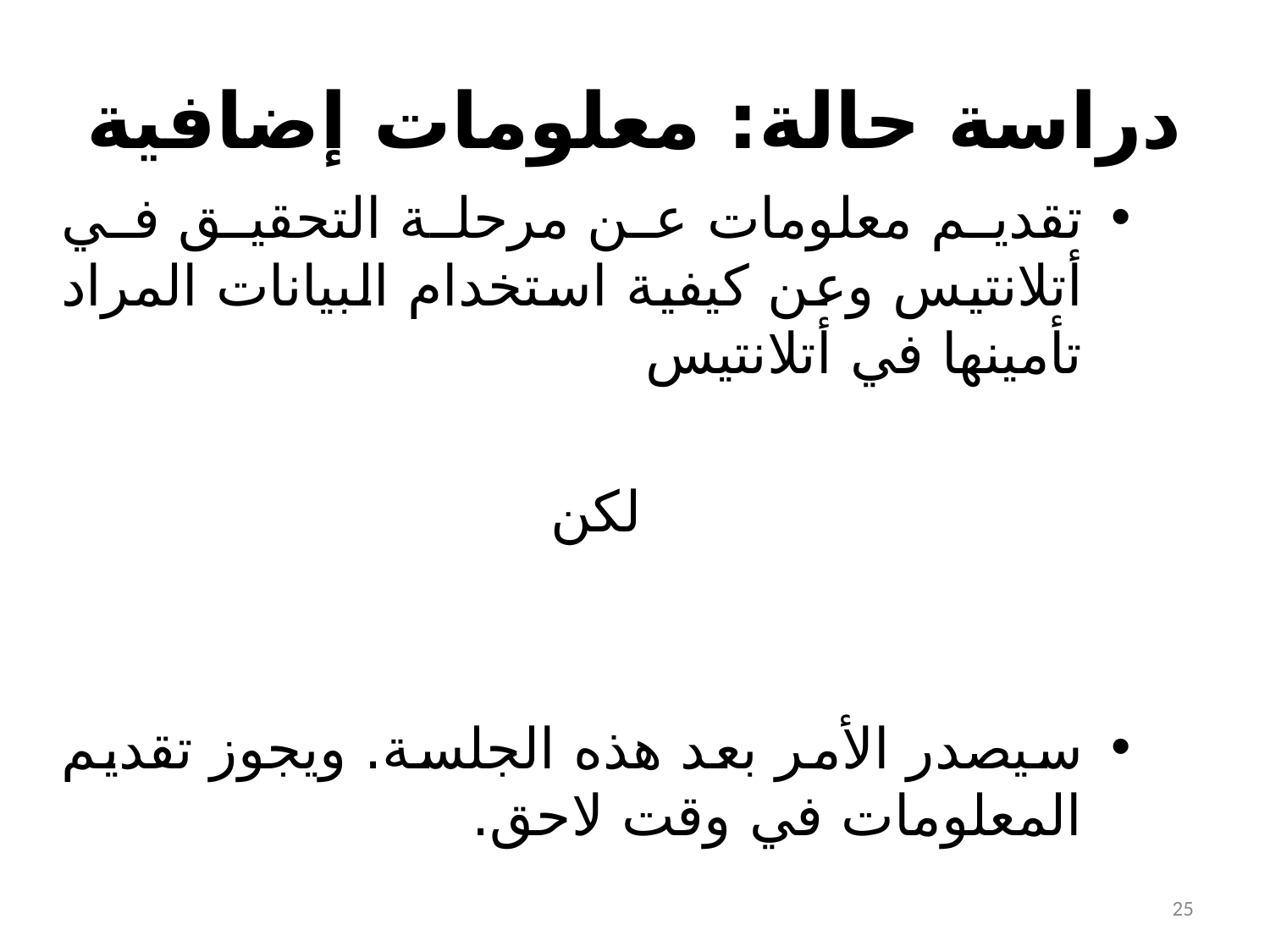

# دراسة حالة: معلومات إضافية
تقديم معلومات عن مرحلة التحقيق في أتلانتيس وعن كيفية استخدام البيانات المراد تأمينها في أتلانتيس

لكن

سيصدر الأمر بعد هذه الجلسة. ويجوز تقديم المعلومات في وقت لاحق.
25